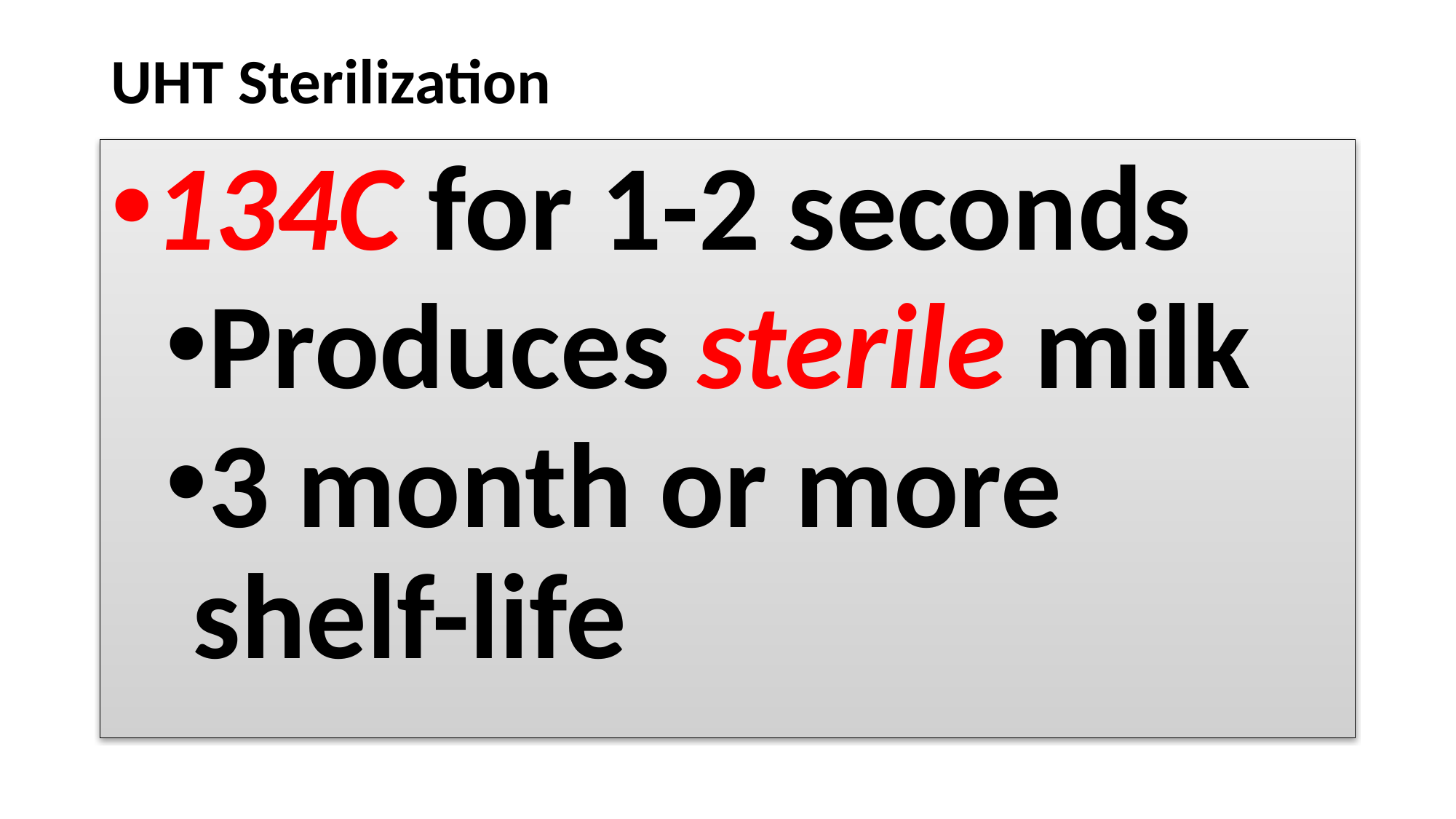

# UHT Sterilization
134C for 1-2 seconds
Produces sterile milk
3 month or more shelf-life